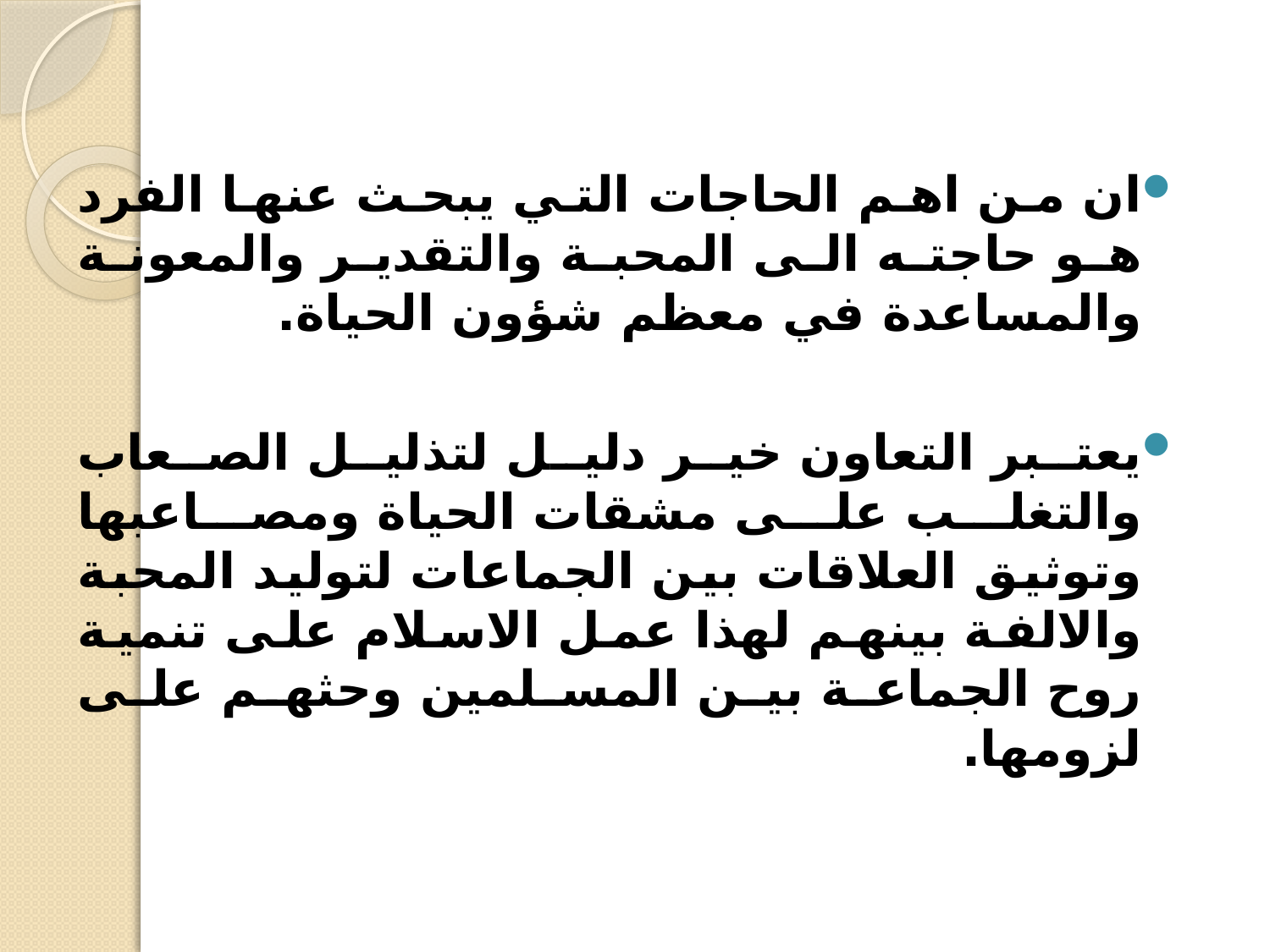

ان من اهم الحاجات التي يبحث عنها الفرد هو حاجته الى المحبة والتقدير والمعونة والمساعدة في معظم شؤون الحياة.

يعتبر التعاون خير دليل لتذليل الصعاب والتغلب على مشقات الحياة ومصاعبها وتوثيق العلاقات بين الجماعات لتوليد المحبة والالفة بينهم لهذا عمل الاسلام على تنمية روح الجماعة بين المسلمين وحثهم على لزومها.